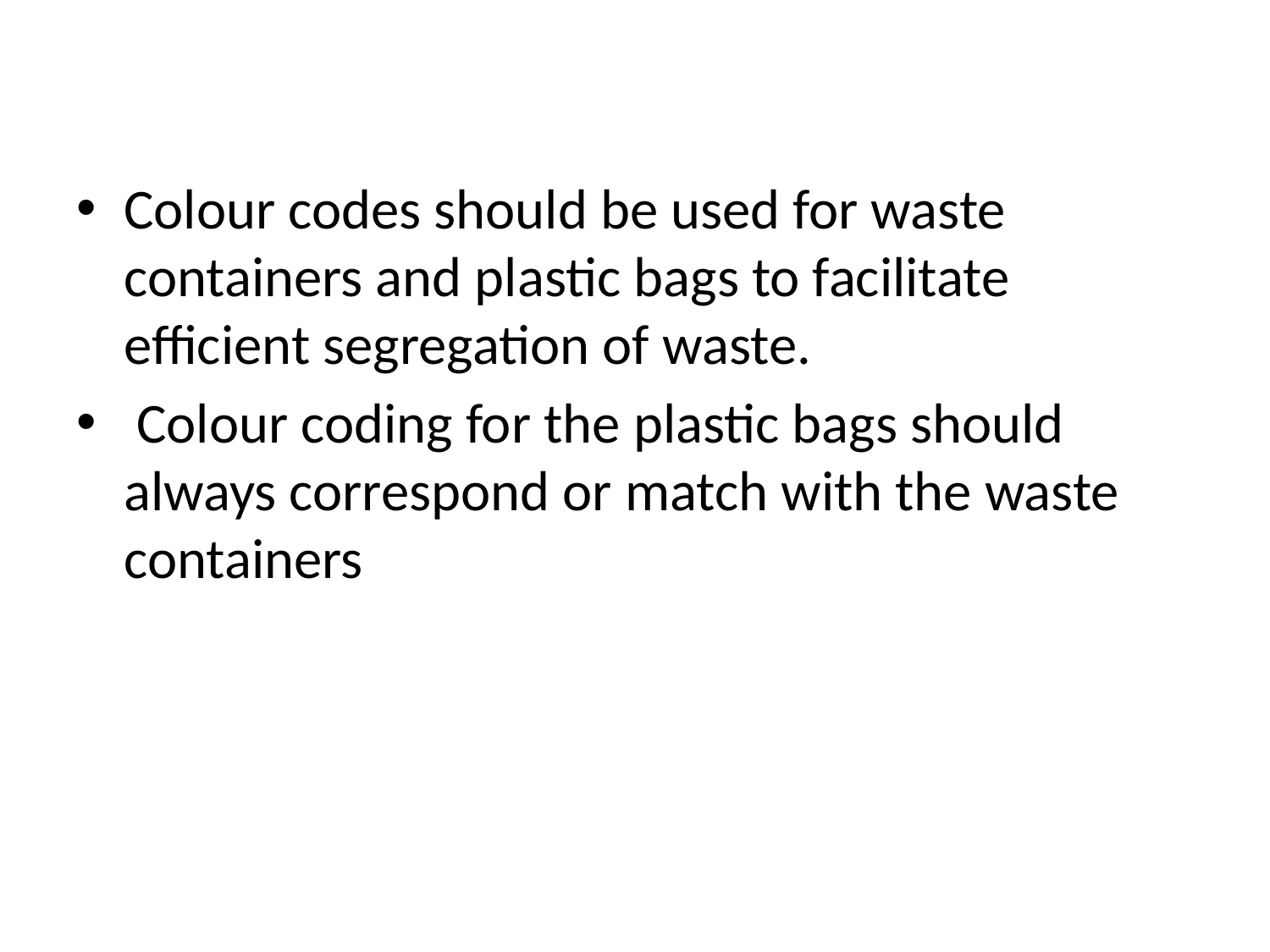

Colour codes should be used for waste containers and plastic bags to facilitate efficient segregation of waste.
 Colour coding for the plastic bags should always correspond or match with the waste containers